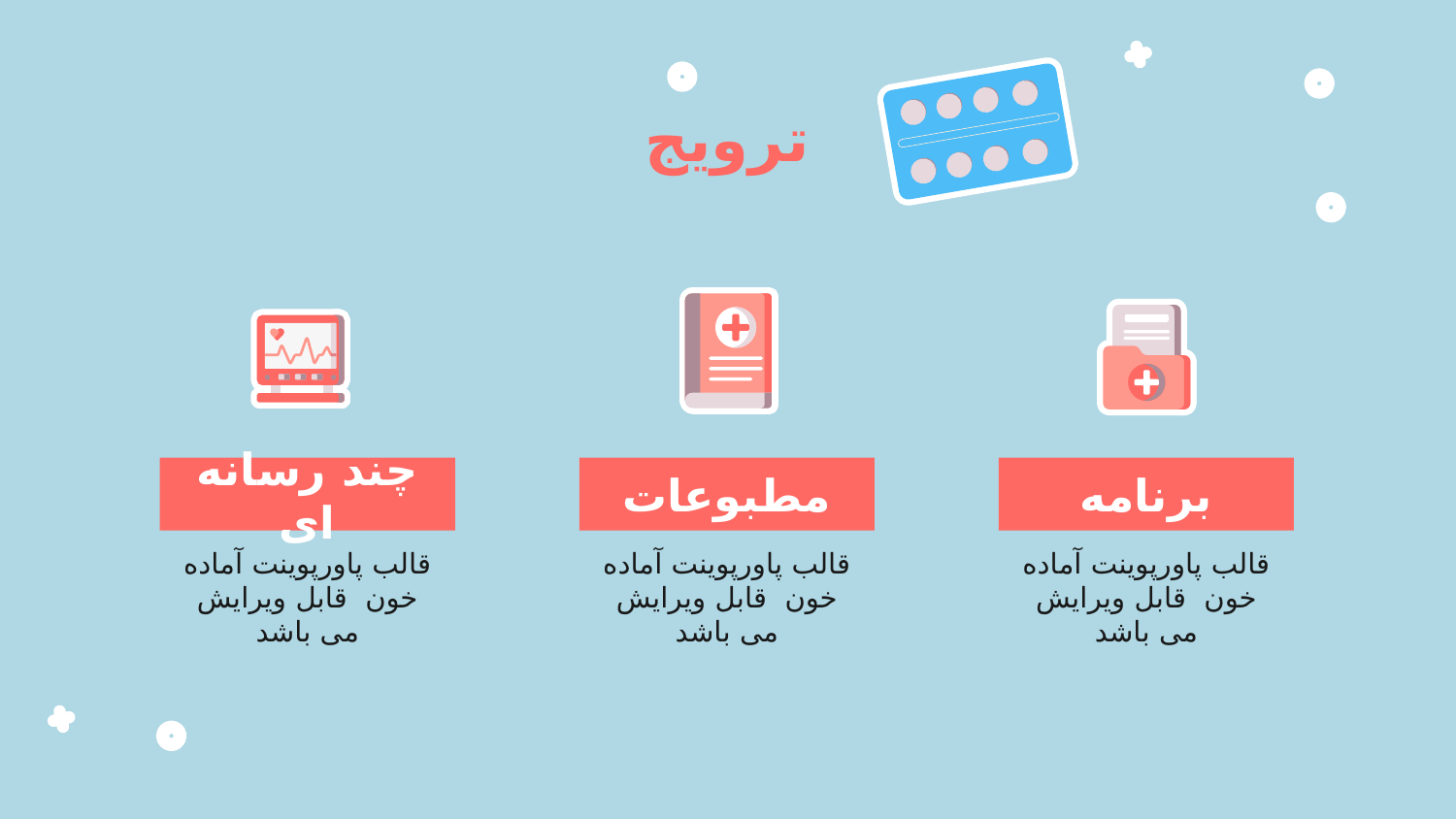

# ترویج

چند رسانه ای
مطبوعات
برنامه
قالب پاورپوینت آماده خون  قابل ویرایش می باشد
قالب پاورپوینت آماده خون  قابل ویرایش می باشد
قالب پاورپوینت آماده خون  قابل ویرایش می باشد